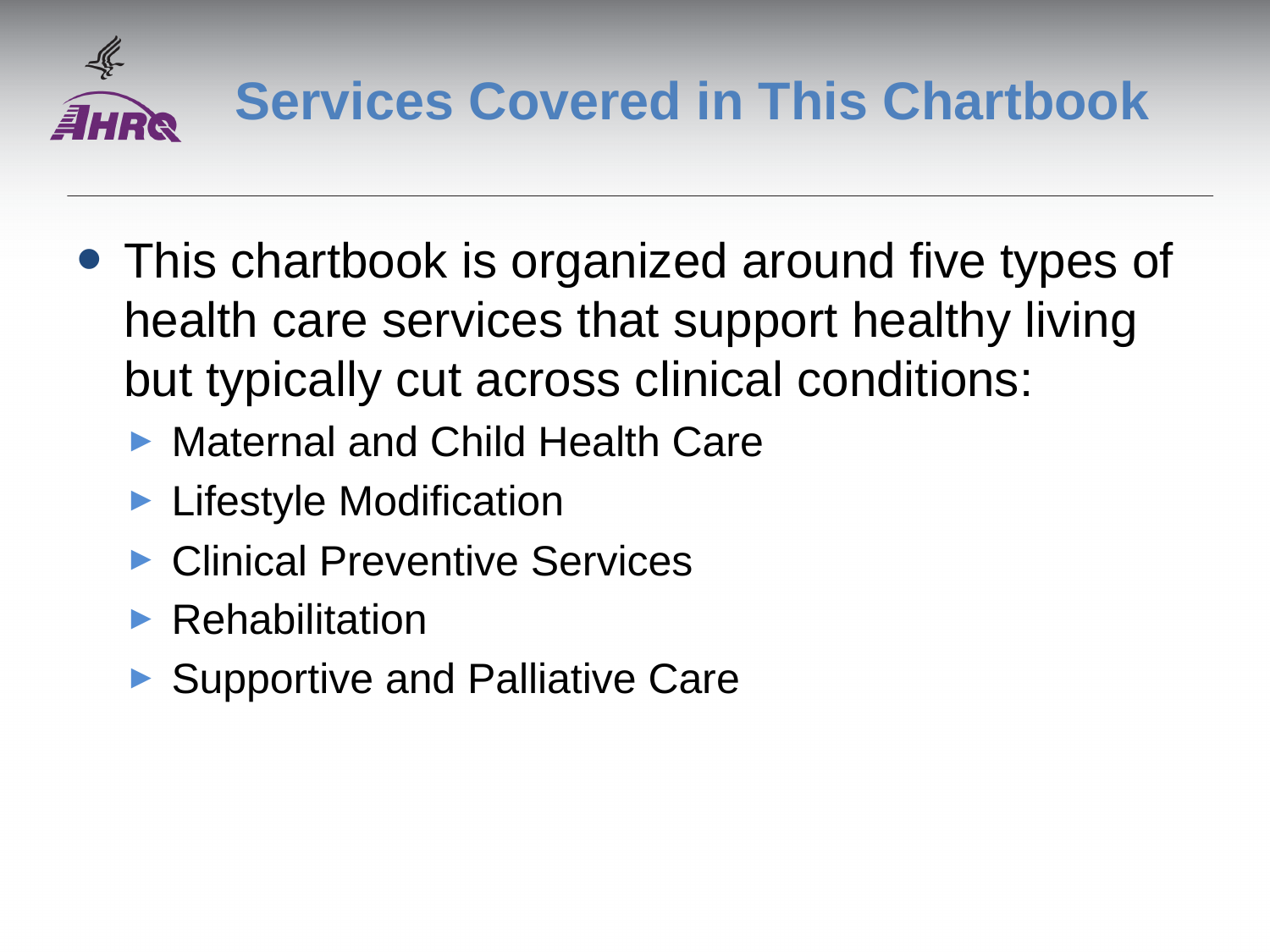

# Services Covered in This Chartbook
This chartbook is organized around five types of health care services that support healthy living but typically cut across clinical conditions:
Maternal and Child Health Care
Lifestyle Modification
Clinical Preventive Services
Rehabilitation
Supportive and Palliative Care